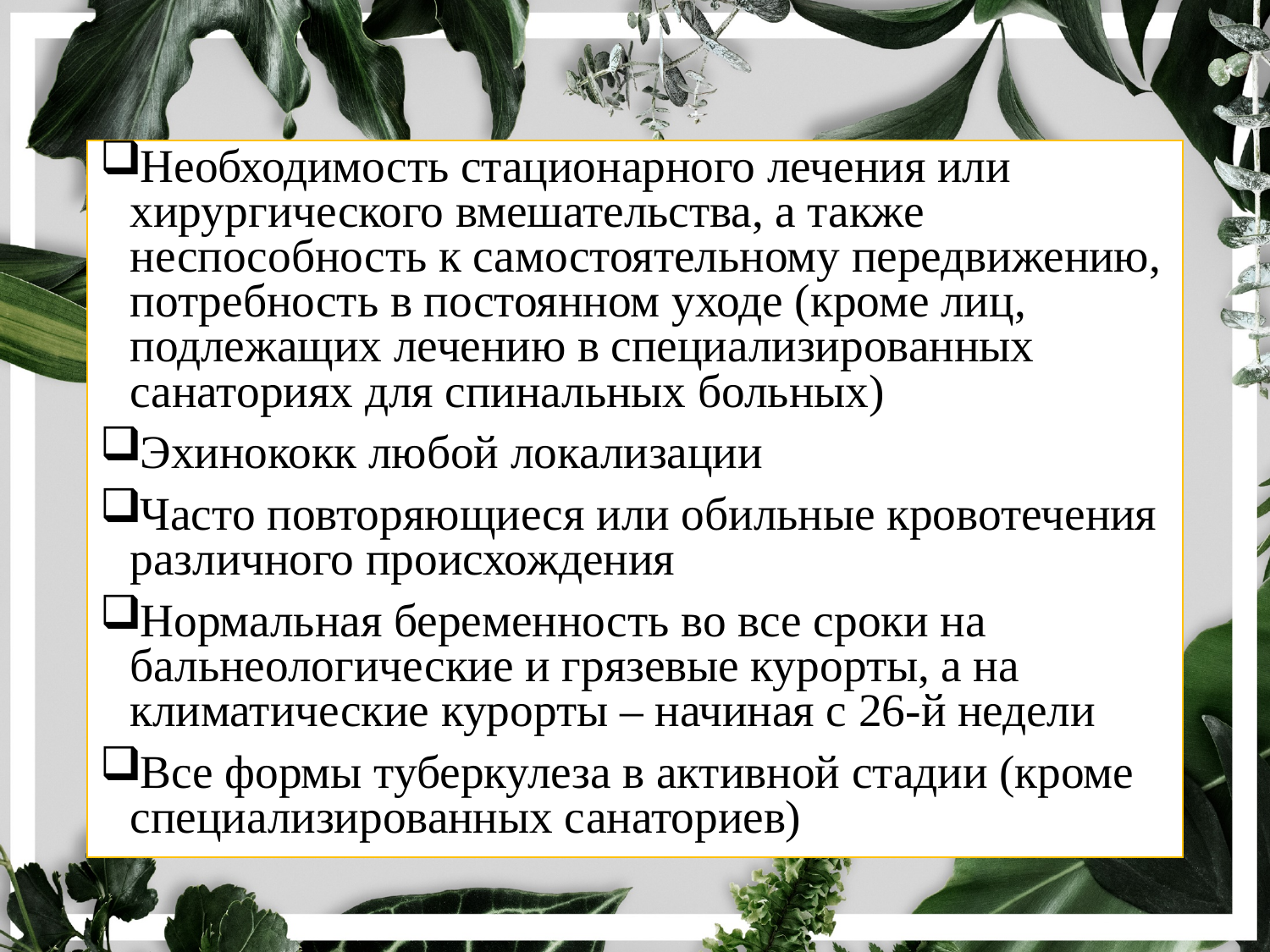

Необходимость стационарного лечения или хирургического вмешательства, а также неспособность к самостоятельному передвижению, потребность в постоянном уходе (кроме лиц, подлежащих лечению в специализированных санаториях для спинальных больных)
Эхинококк любой локализации
Часто повторяющиеся или обильные кровотечения различного происхождения
Нормальная беременность во все сроки на бальнеологические и грязевые курорты, а на климатические курорты – начиная с 26-й недели
Все формы туберкулеза в активной стадии (кроме специализированных санаториев)